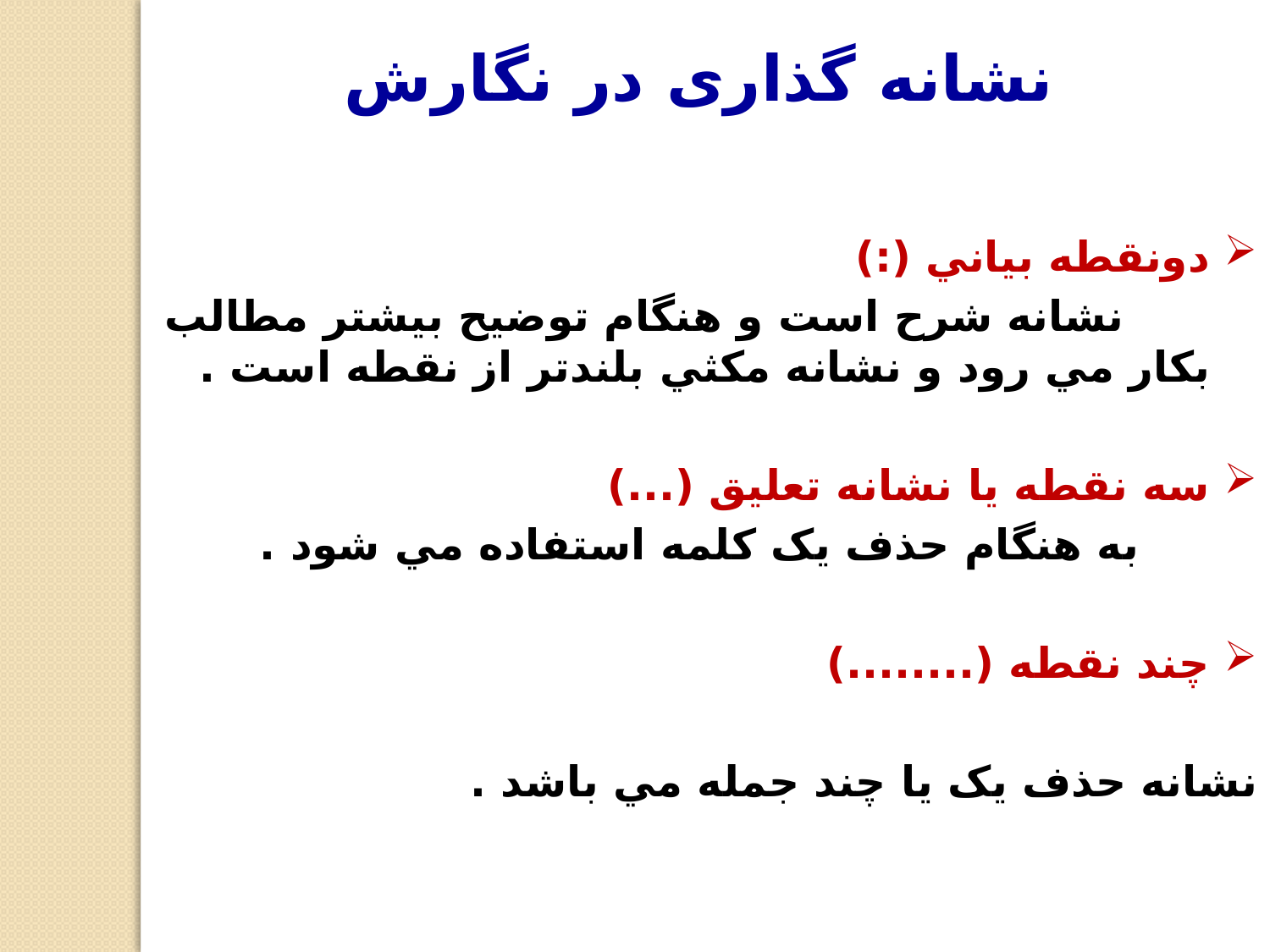

نشانه گذاری در نگارش
دونقطه بياني (:)
         نشانه شرح است و هنگام توضيح بيشتر مطالب بکار مي رود و نشانه مکثي بلندتر از نقطه است .

سه نقطه يا نشانه تعليق (...)
        به هنگام حذف يک کلمه استفاده مي شود .

چند نقطه (........)

نشانه حذف يک يا چند جمله مي باشد .